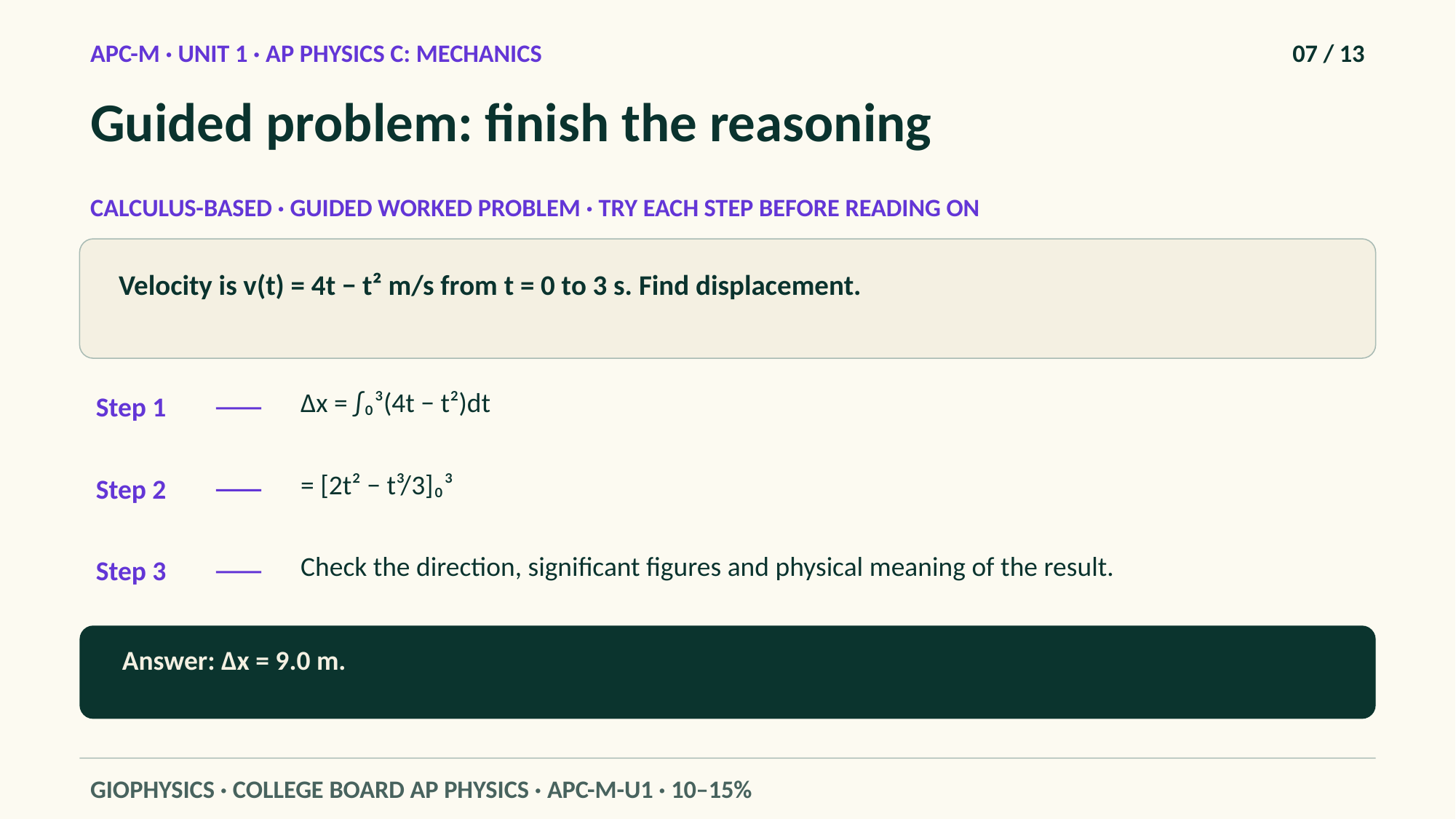

APC-M · UNIT 1 · AP PHYSICS C: MECHANICS
07 / 13
Guided problem: finish the reasoning
CALCULUS-BASED · GUIDED WORKED PROBLEM · TRY EACH STEP BEFORE READING ON

Velocity is v(t) = 4t − t² m/s from t = 0 to 3 s. Find displacement.
Δx = ∫₀³(4t − t²)dt
Step 1

= [2t² − t³/3]₀³
Step 2

Check the direction, significant figures and physical meaning of the result.
Step 3

Answer: Δx = 9.0 m.

GIOPHYSICS · COLLEGE BOARD AP PHYSICS · APC-M-U1 · 10–15%